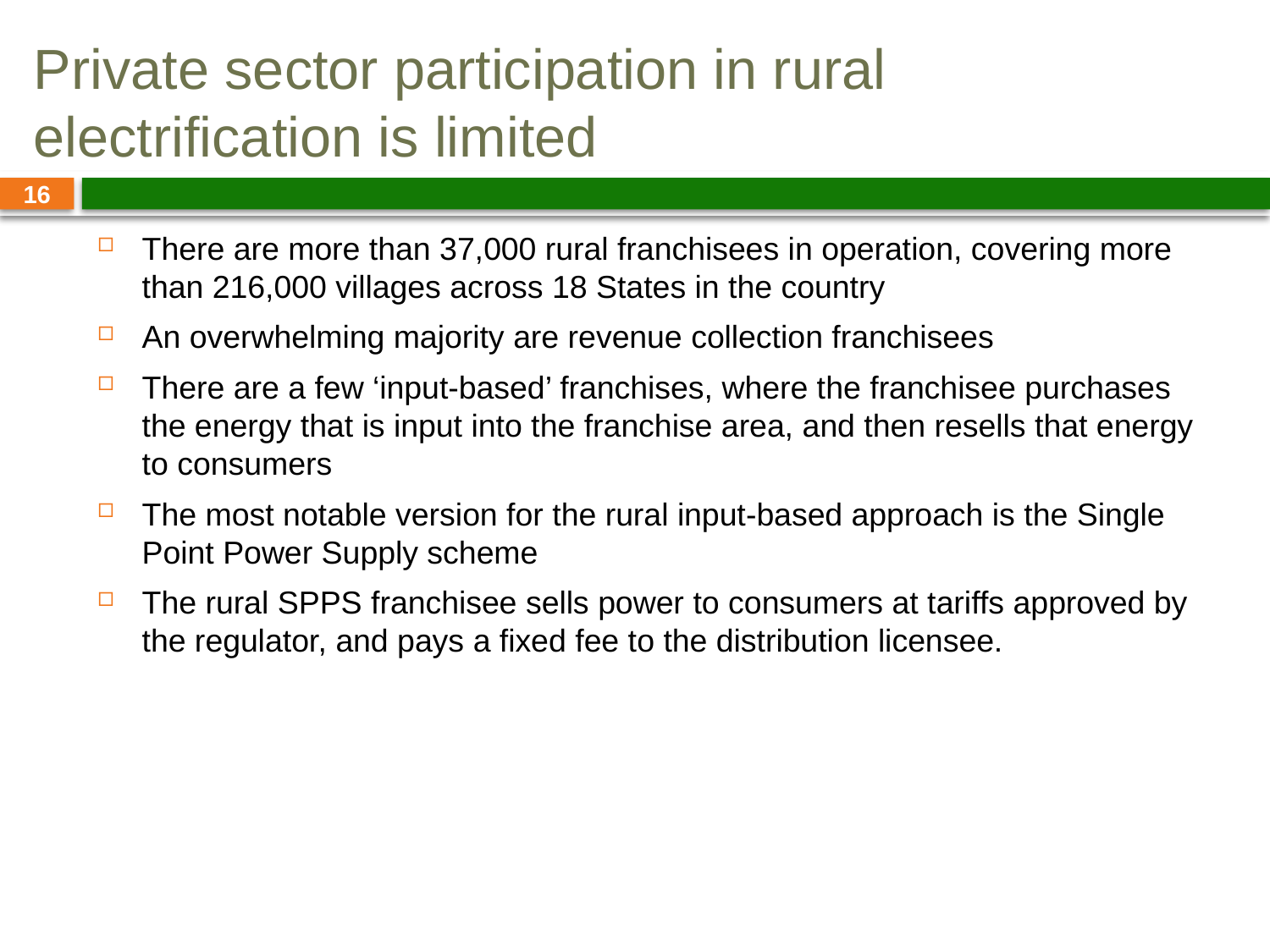

# Private sector participation in rural electrification is limited
16
There are more than 37,000 rural franchisees in operation, covering more than 216,000 villages across 18 States in the country
An overwhelming majority are revenue collection franchisees
There are a few ‘input-based’ franchises, where the franchisee purchases the energy that is input into the franchise area, and then resells that energy to consumers
The most notable version for the rural input-based approach is the Single Point Power Supply scheme
The rural SPPS franchisee sells power to consumers at tariffs approved by the regulator, and pays a fixed fee to the distribution licensee.